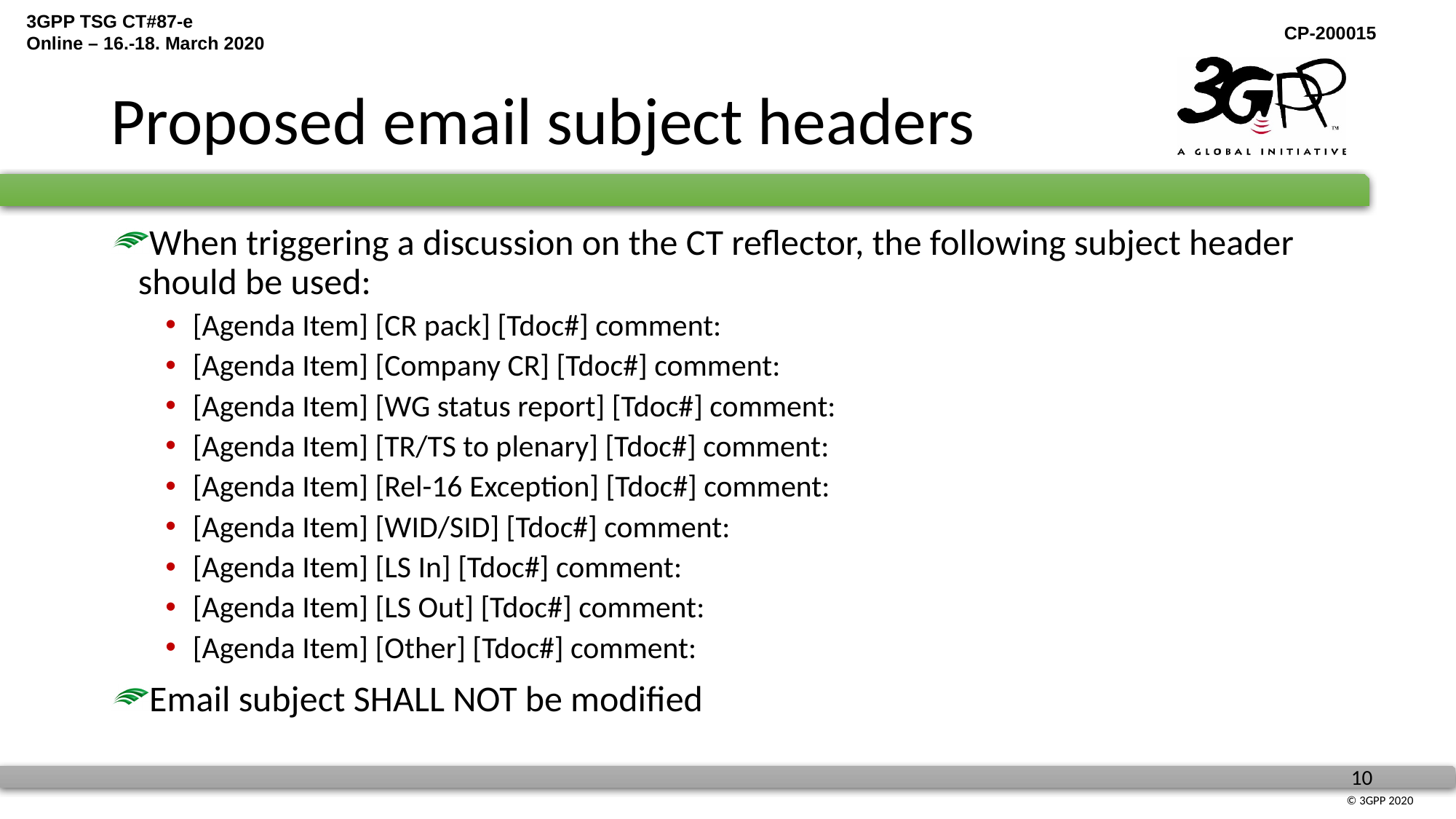

# Proposed email subject headers
When triggering a discussion on the CT reflector, the following subject header should be used:
[Agenda Item] [CR pack] [Tdoc#] comment:
[Agenda Item] [Company CR] [Tdoc#] comment:
[Agenda Item] [WG status report] [Tdoc#] comment:
[Agenda Item] [TR/TS to plenary] [Tdoc#] comment:
[Agenda Item] [Rel-16 Exception] [Tdoc#] comment:
[Agenda Item] [WID/SID] [Tdoc#] comment:
[Agenda Item] [LS In] [Tdoc#] comment:
[Agenda Item] [LS Out] [Tdoc#] comment:
[Agenda Item] [Other] [Tdoc#] comment:
Email subject SHALL NOT be modified